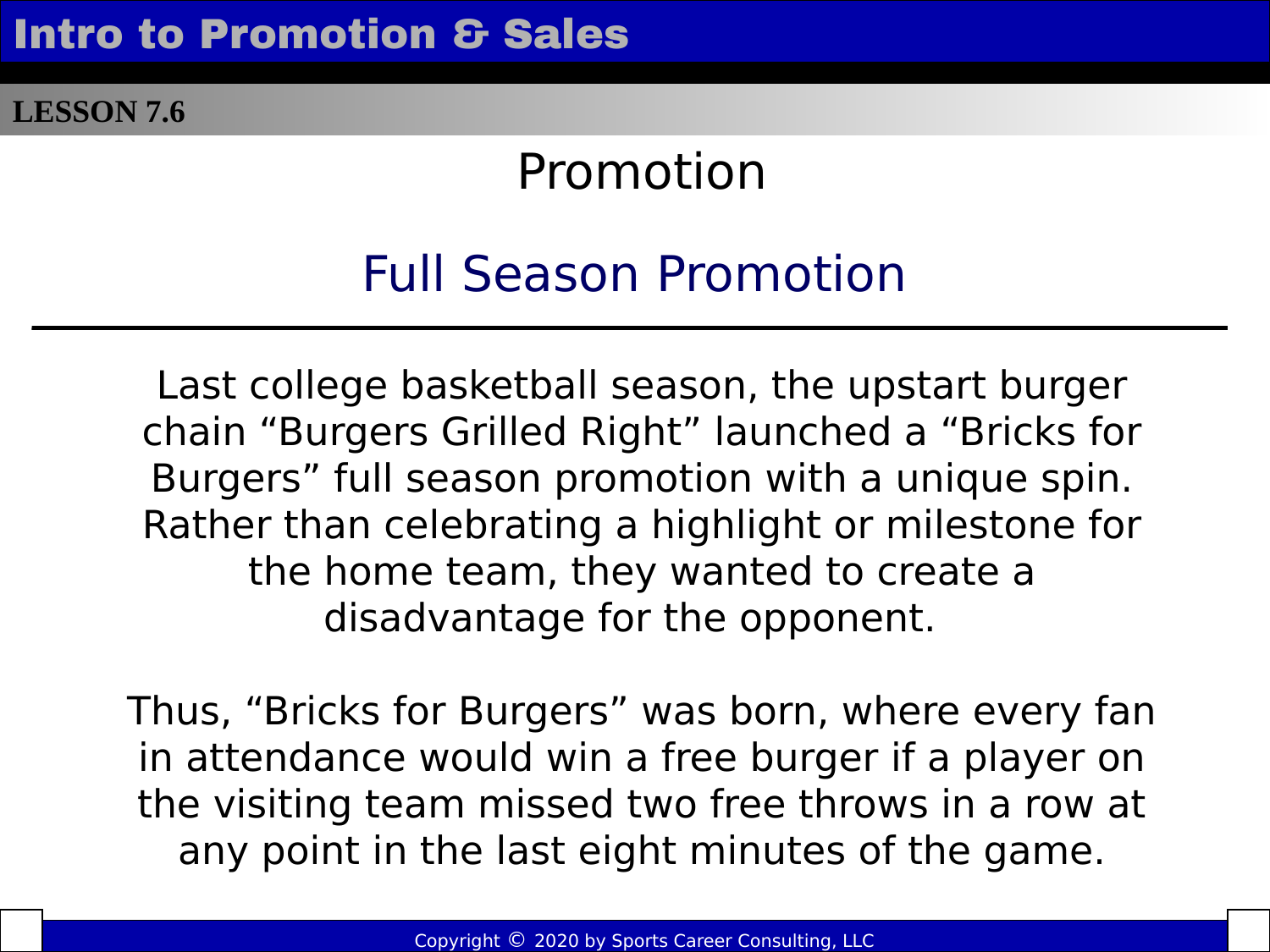

Intro to Promotion & Sales
LESSON 7.6
Promotion
Full Season Promotion

Last college basketball season, the upstart burger chain “Burgers Grilled Right” launched a “Bricks for Burgers” full season promotion with a unique spin. Rather than celebrating a highlight or milestone for the home team, they wanted to create a disadvantage for the opponent.

Thus, “Bricks for Burgers” was born, where every fan in attendance would win a free burger if a player on the visiting team missed two free throws in a row at any point in the last eight minutes of the game.
Copyright © 2020 by Sports Career Consulting, LLC